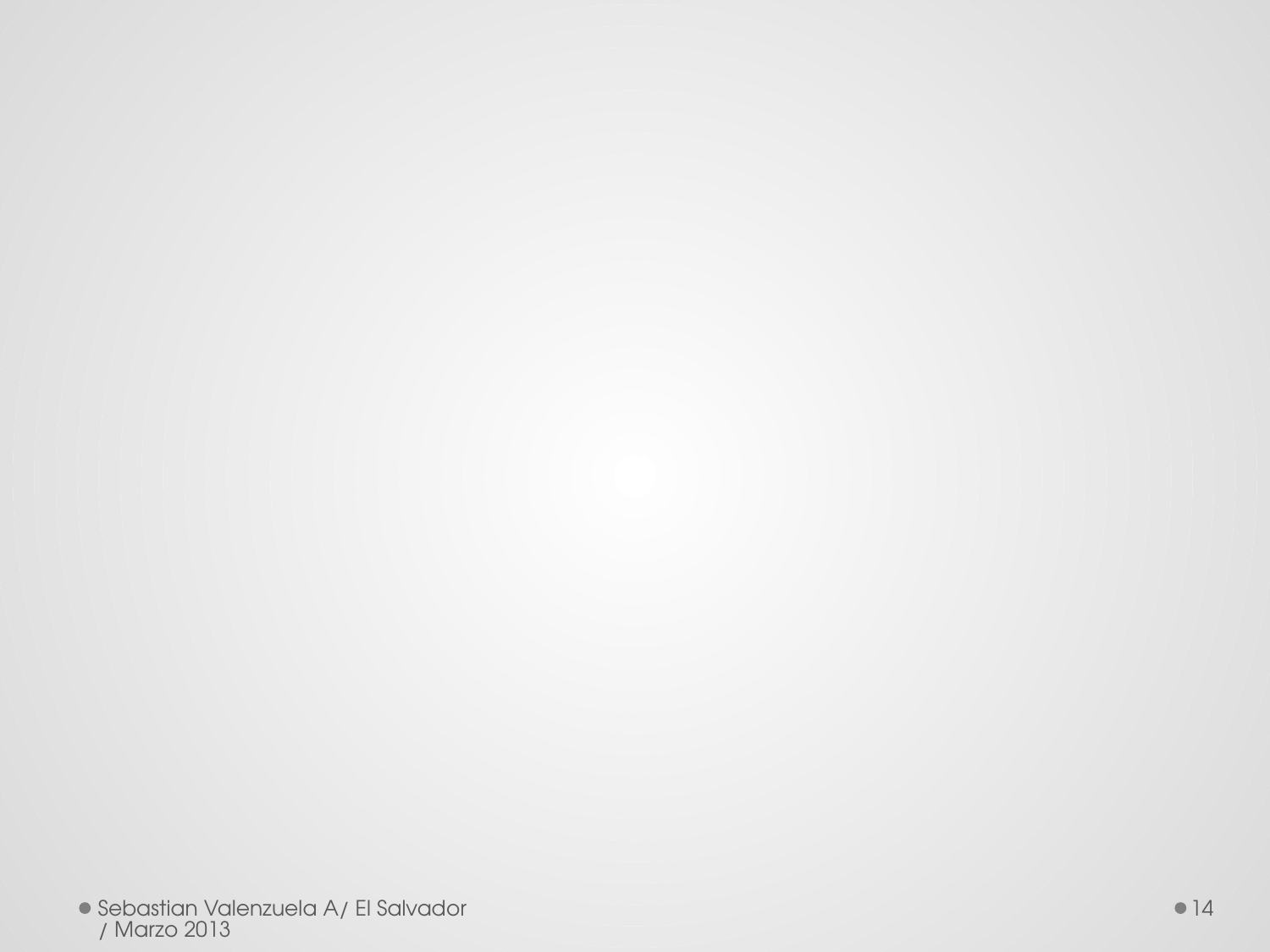

#

Sebastian Valenzuela A/ El Salvador/ Marzo 2013
14